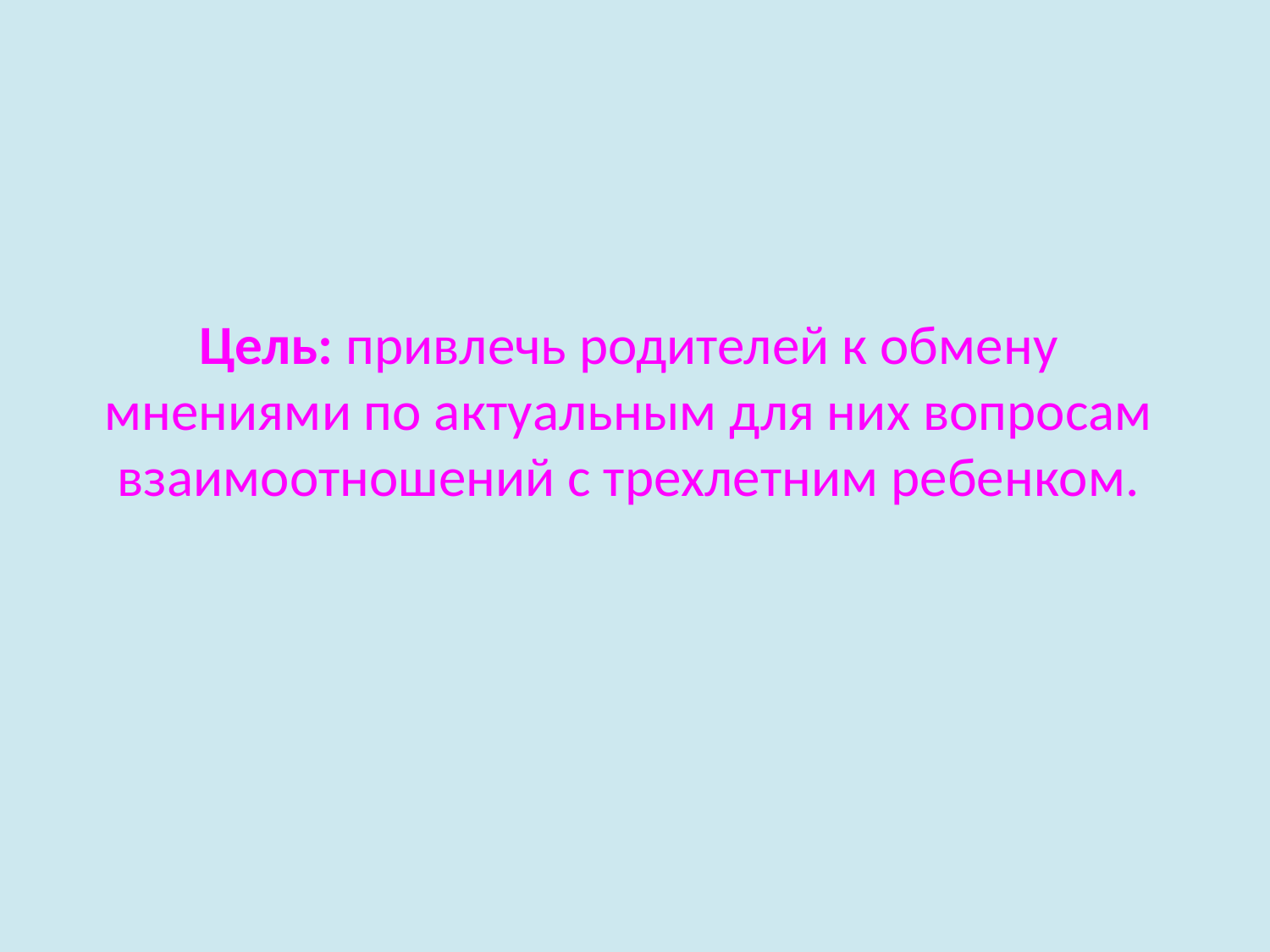

# Цель: привлечь родителей к обмену мнениями по актуальным для них вопросам взаимоотношений с трехлетним ребенком.